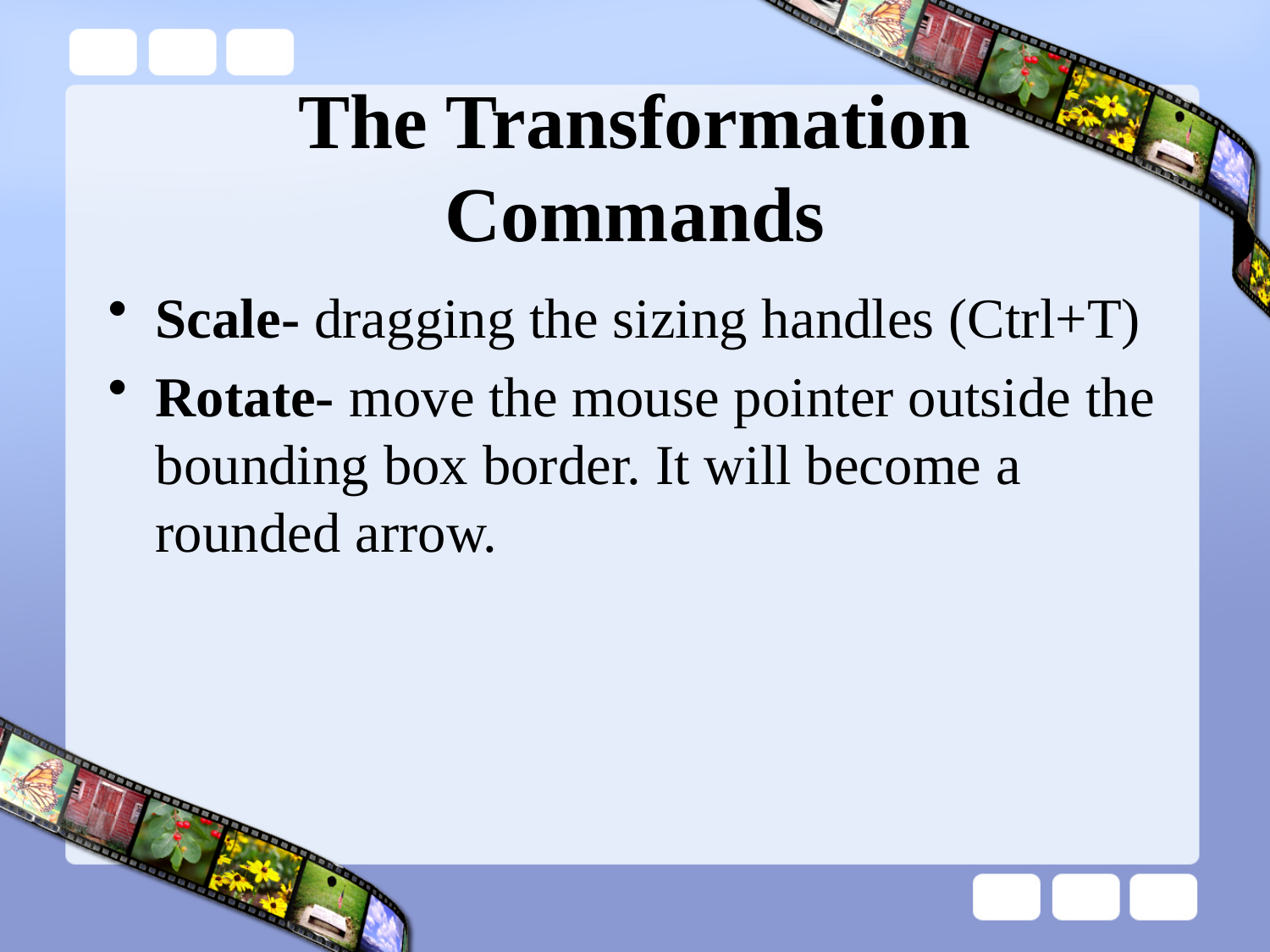

# The Transformation Commands
Scale- dragging the sizing handles (Ctrl+T)
Rotate- move the mouse pointer outside the bounding box border. It will become a rounded arrow.